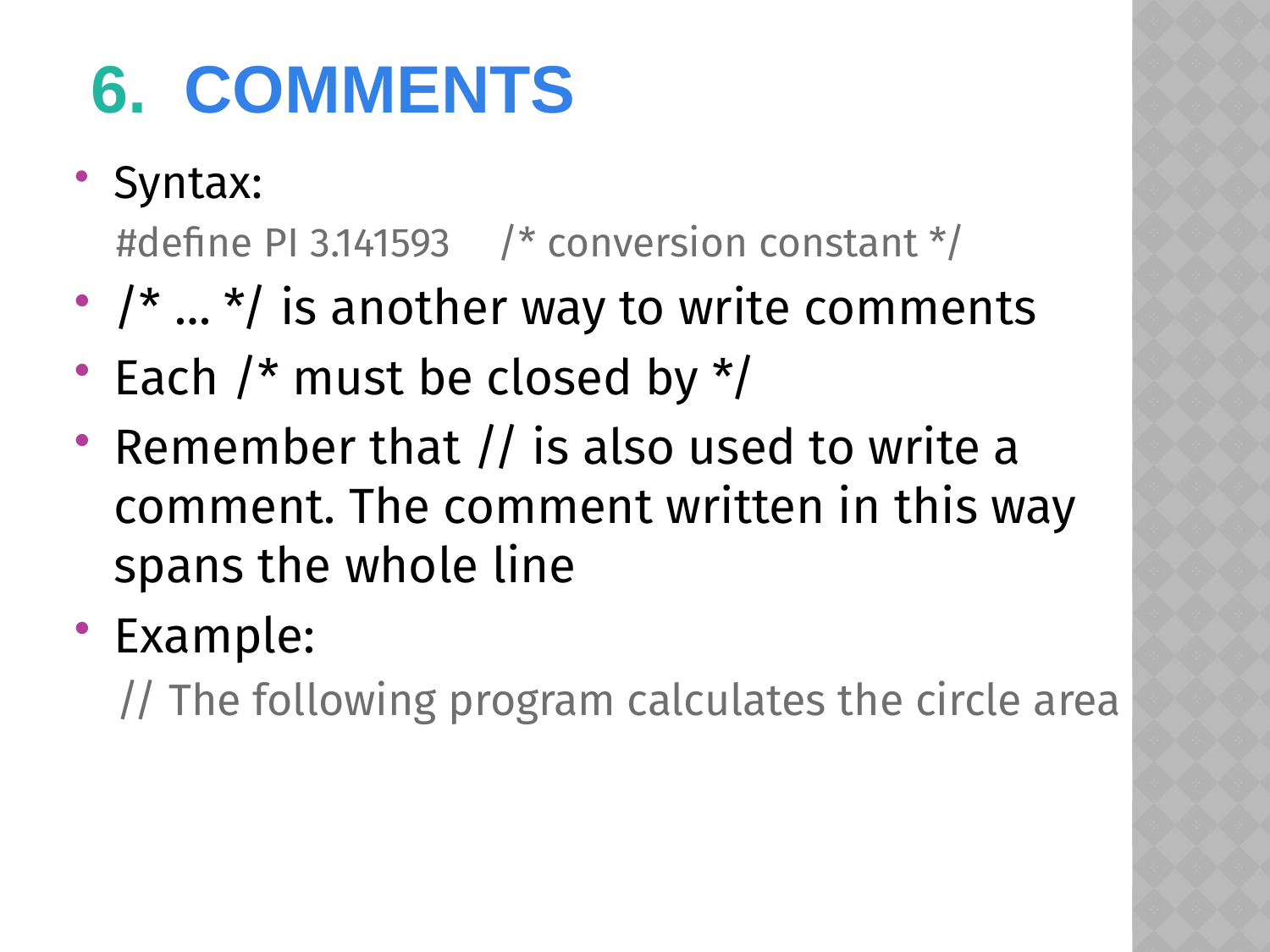

6.  Comments
Syntax:
#define PI 3.141593	/* conversion constant */
/* … */ is another way to write comments
Each /* must be closed by */
Remember that // is also used to write a comment. The comment written in this way spans the whole line
Example:
// The following program calculates the circle area